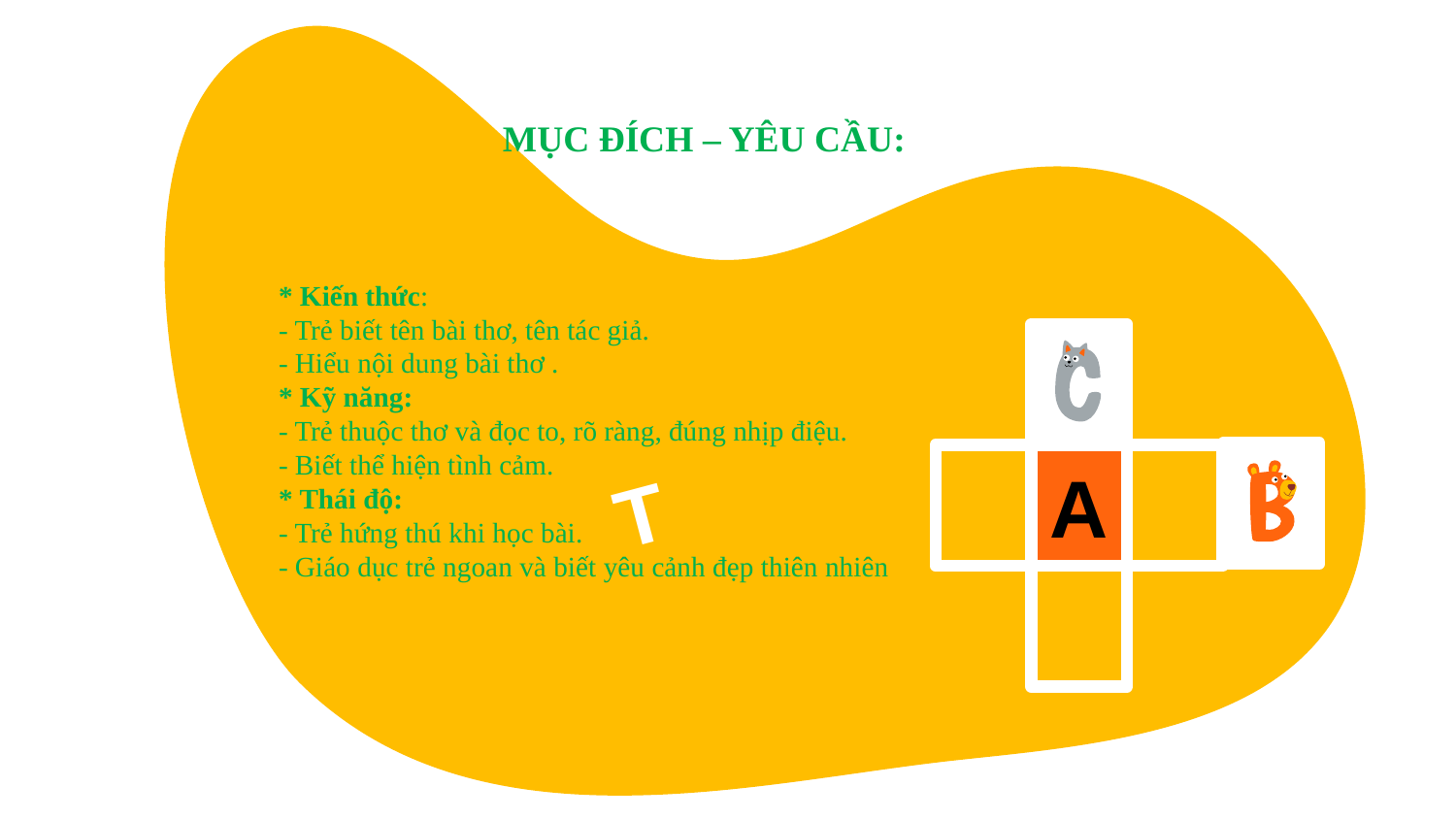

MỤC ĐÍCH – YÊU CẦU:
* Kiến thức:
- Trẻ biết tên bài thơ, tên tác giả.
- Hiểu nội dung bài thơ .
* Kỹ năng:
- Trẻ thuộc thơ và đọc to, rõ ràng, đúng nhịp điệu.
- Biết thể hiện tình cảm.
* Thái độ:
- Trẻ hứng thú khi học bài.
- Giáo dục trẻ ngoan và biết yêu cảnh đẹp thiên nhiên

A

T